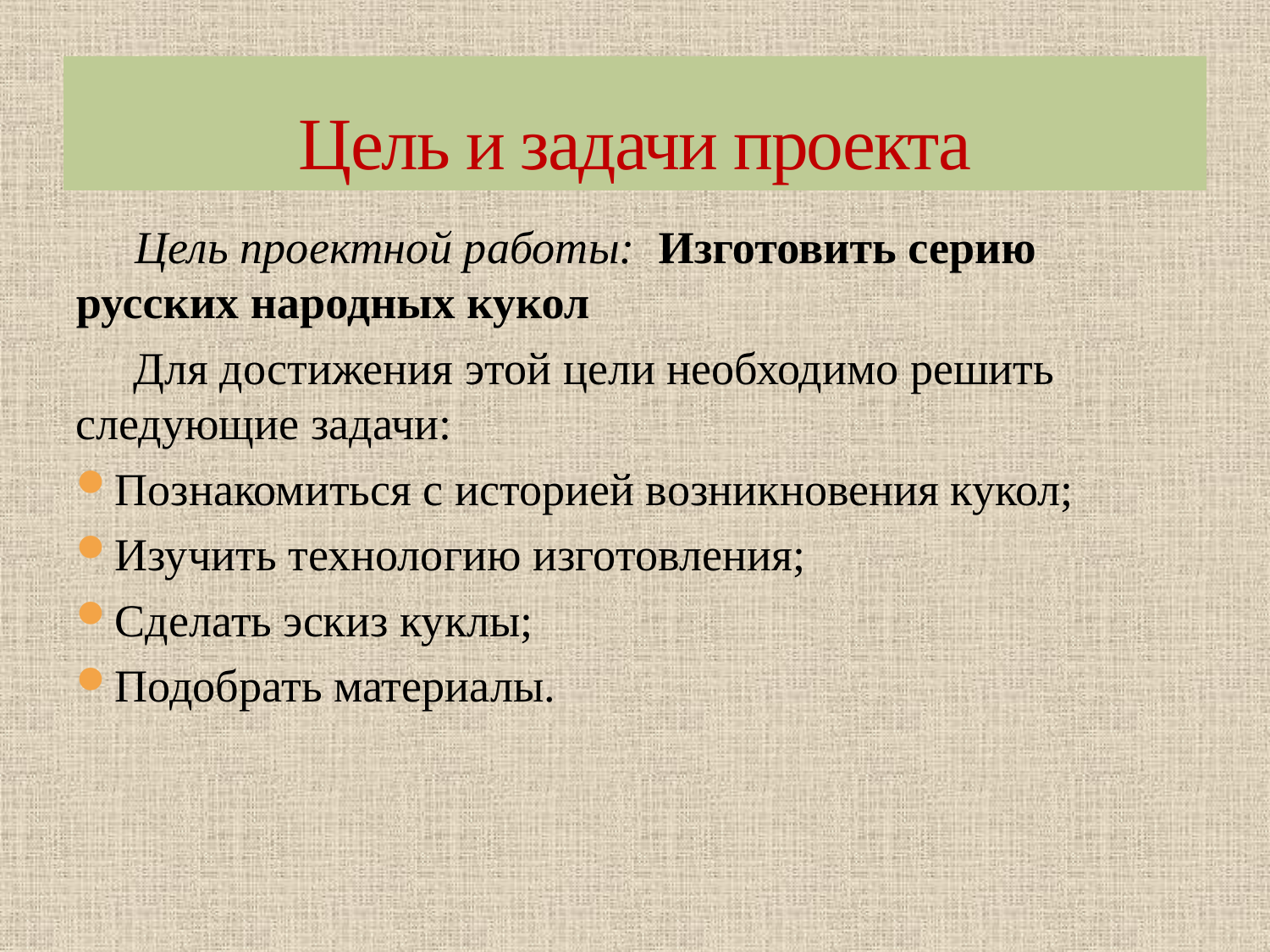

# Цель и задачи проекта
     Цель проектной работы:  Изготовить серию  русских народных кукол
     Для достижения этой цели необходимо решить следующие задачи:
Познакомиться с историей возникновения кукол;
Изучить технологию изготовления;
Сделать эскиз куклы;
Подобрать материалы.